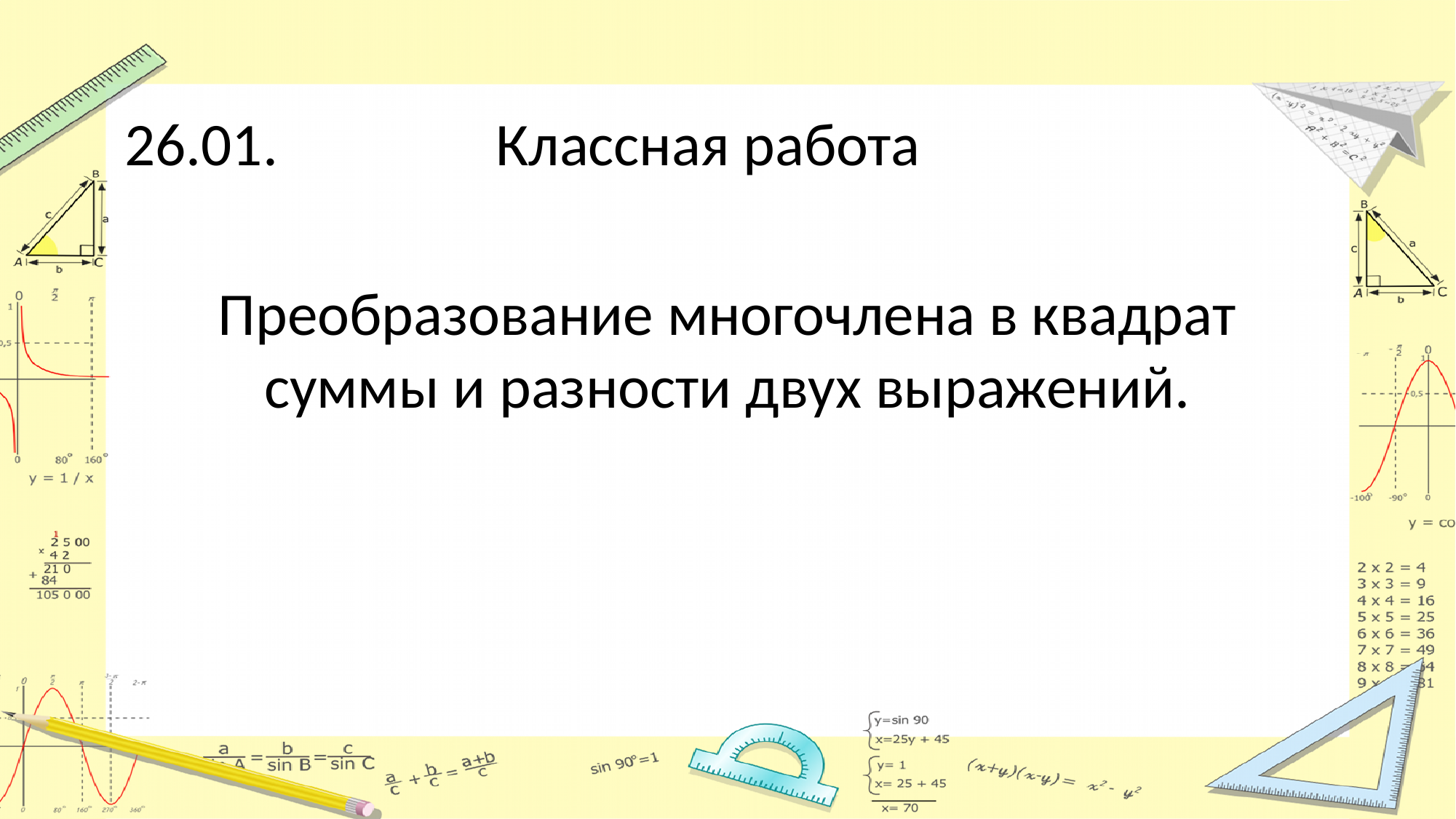

#
26.01.                Классная работа

Преобразование многочлена в квадрат суммы и разности двух выражений.